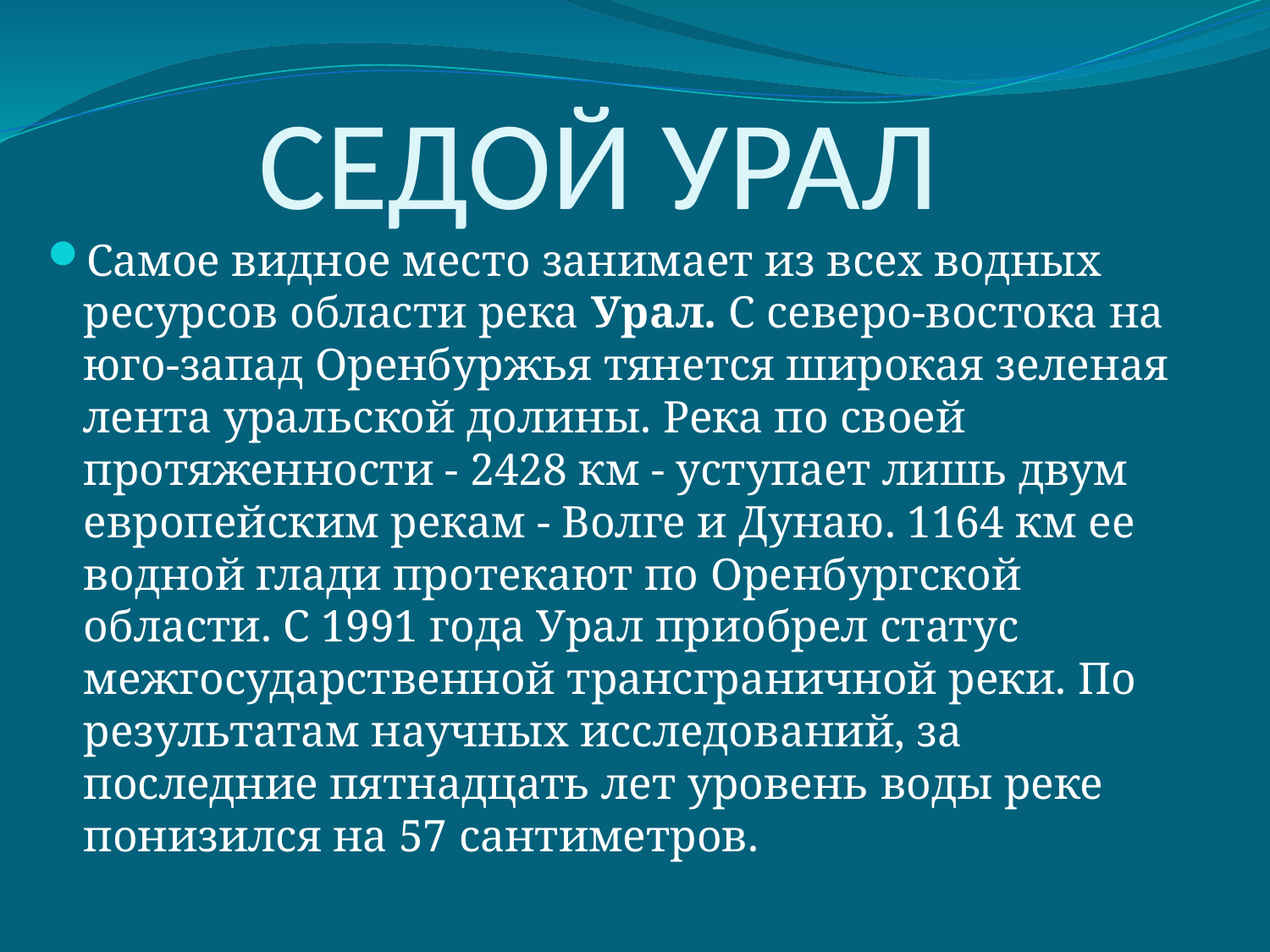

# СЕДОЙ УРАЛ
Самое видное место занимает из всех водных ресурсов области река Урал. С северо-востока на юго-запад Оренбуржья тянется широкая зеленая лента уральской долины. Река по своей протяженности - 2428 км - уступает лишь двум европейским рекам - Волге и Дунаю. 1164 км ее водной глади протекают по Оренбургской области. С 1991 года Урал приобрел статус межгосударственной трансграничной реки. По результатам научных исследований, за последние пятнадцать лет уровень воды реке понизился на 57 сантиметров.